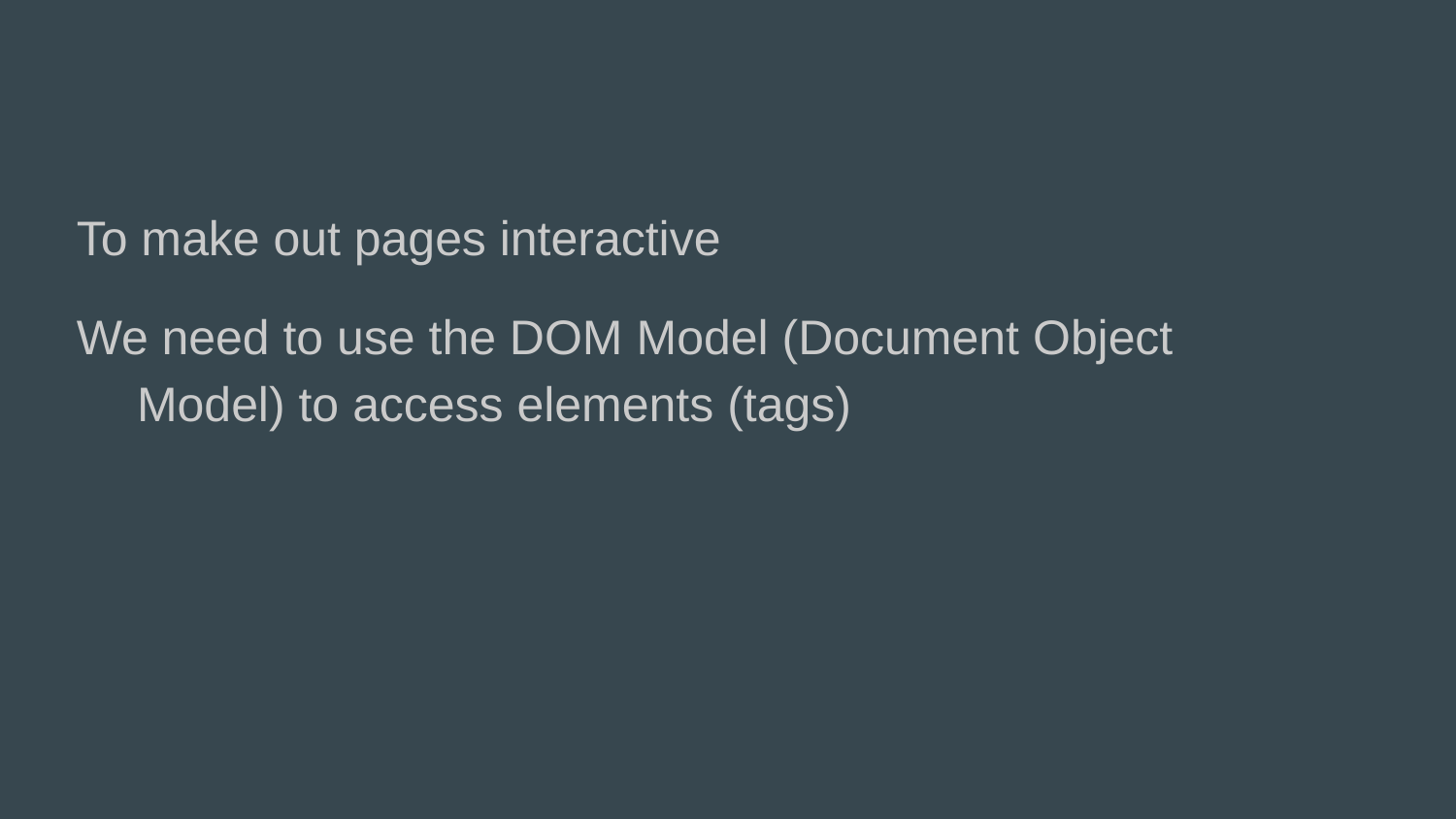

To make out pages interactive
We need to use the DOM Model (Document Object Model) to access elements (tags)